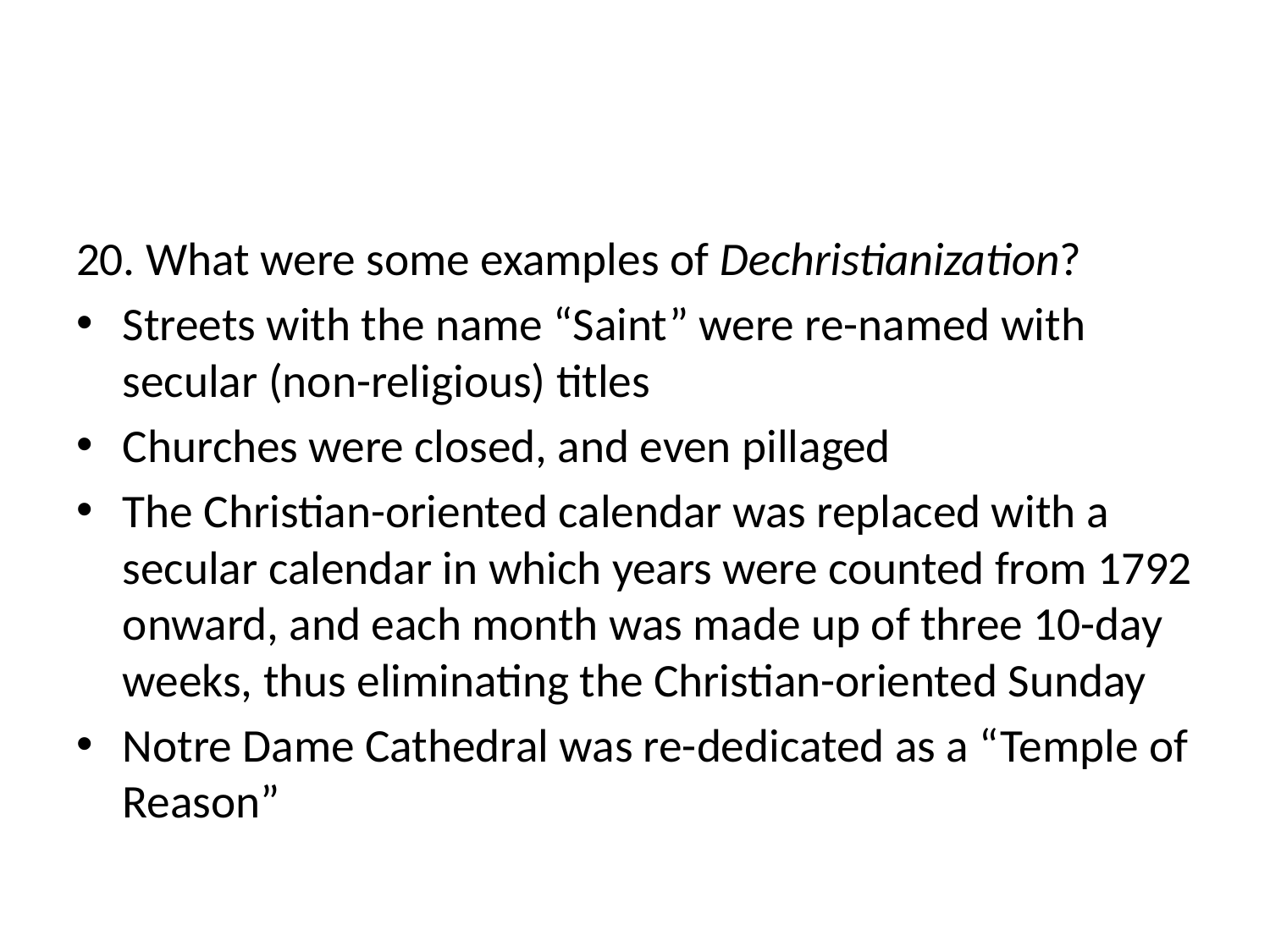

#
20. What were some examples of Dechristianization?
Streets with the name “Saint” were re-named with secular (non-religious) titles
Churches were closed, and even pillaged
The Christian-oriented calendar was replaced with a secular calendar in which years were counted from 1792 onward, and each month was made up of three 10-day weeks, thus eliminating the Christian-oriented Sunday
Notre Dame Cathedral was re-dedicated as a “Temple of Reason”